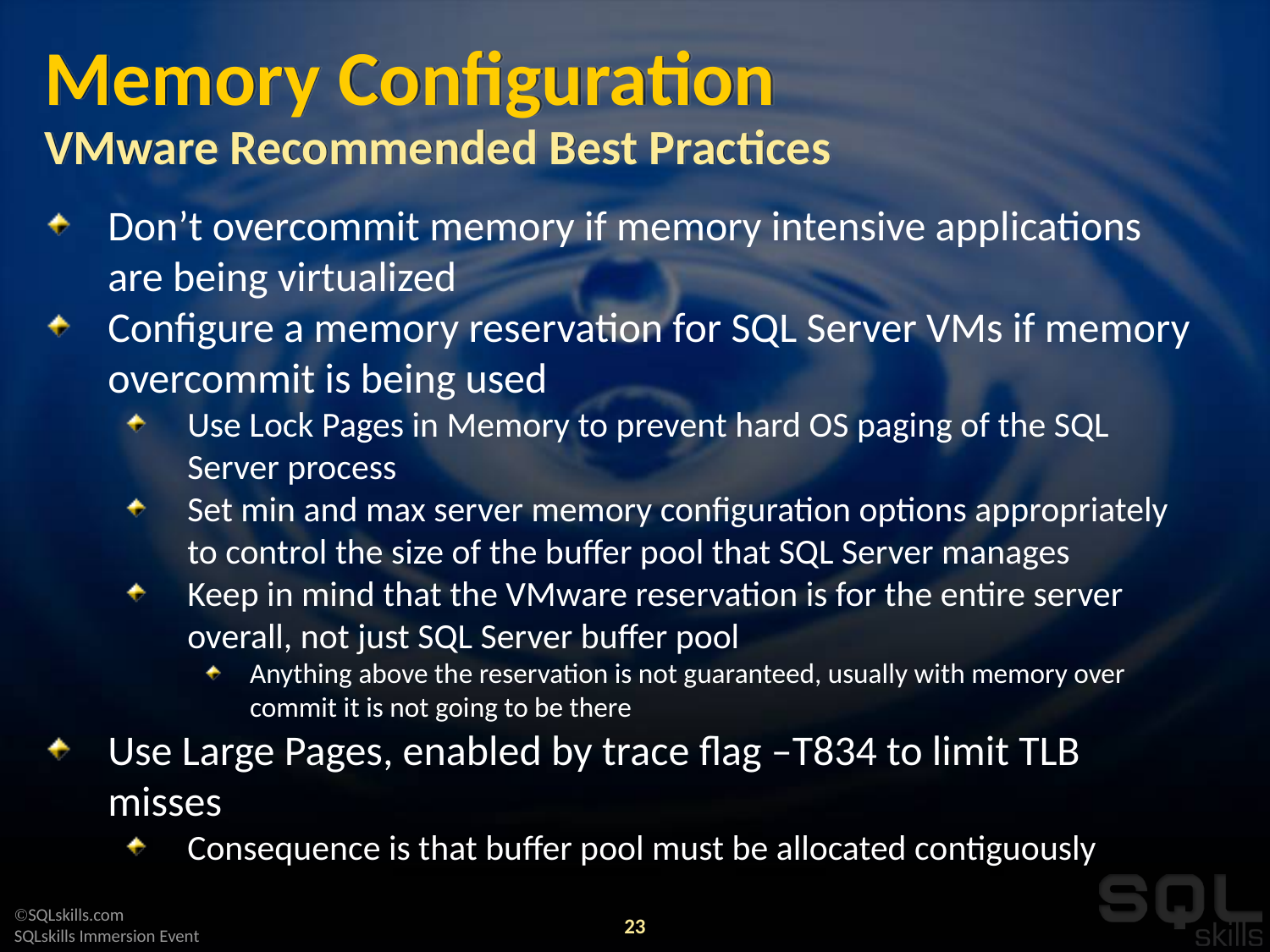

# Memory Configuration VMware Recommended Best Practices
Don’t overcommit memory if memory intensive applications are being virtualized
Configure a memory reservation for SQL Server VMs if memory overcommit is being used
Use Lock Pages in Memory to prevent hard OS paging of the SQL Server process
Set min and max server memory configuration options appropriately to control the size of the buffer pool that SQL Server manages
Keep in mind that the VMware reservation is for the entire server overall, not just SQL Server buffer pool
Anything above the reservation is not guaranteed, usually with memory over commit it is not going to be there
Use Large Pages, enabled by trace flag –T834 to limit TLB misses
Consequence is that buffer pool must be allocated contiguously
23